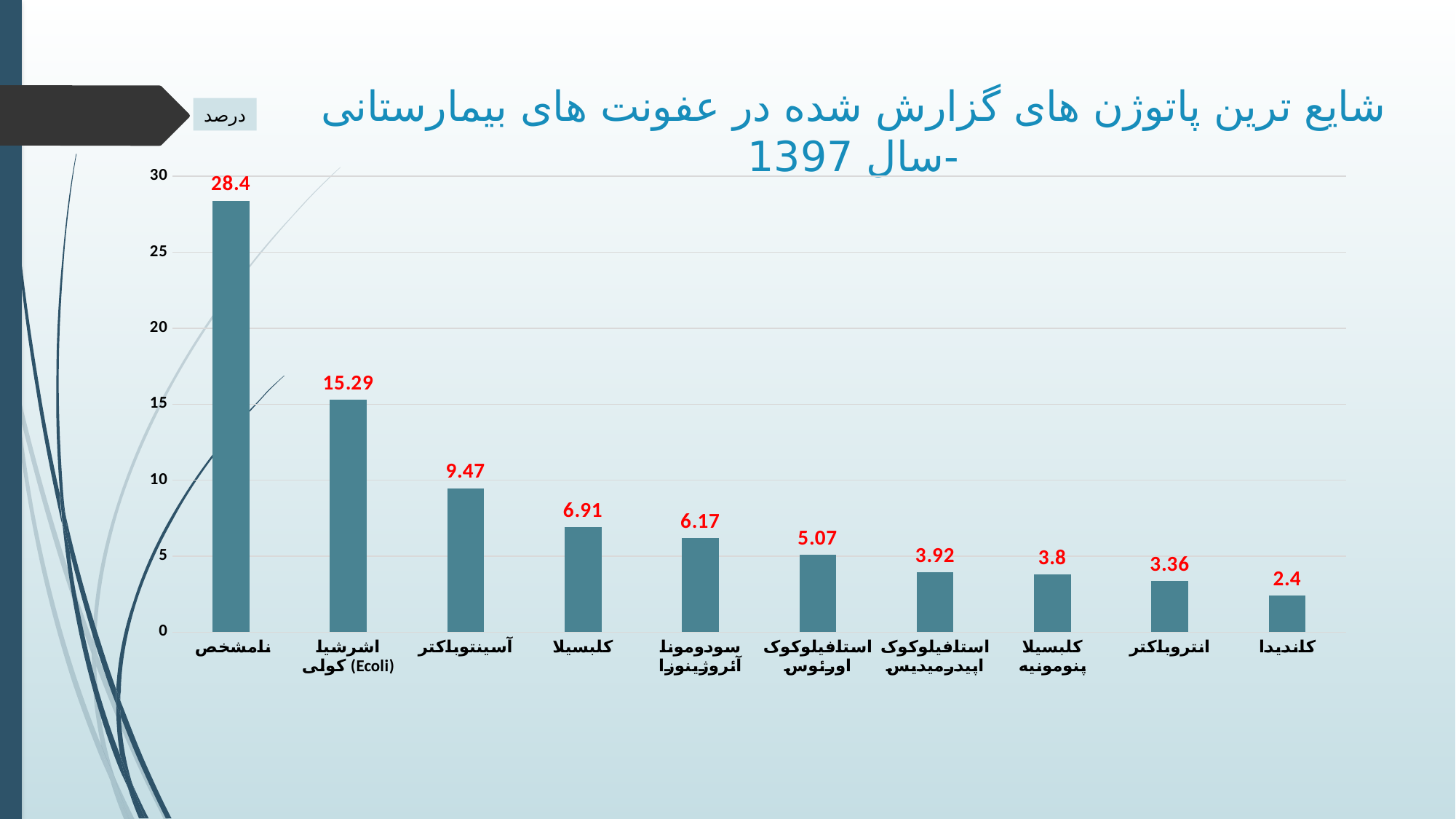

# شایع ترین پاتوژن های گزارش شده در عفونت های بیمارستانی -سال 1397
درصد

### Chart

| Category | درصد (%) |
|---|---|
|  نامشخص | 28.4 |
| اشرشیا کولی (Ecoli) | 15.29 |
| آسینتوباکتر | 9.47 |
| کلبسیلا | 6.91 |
| سودومونا آئروژینوزا | 6.17 |
| استافیلوکوک اورئوس | 5.07 |
| استافیلوکوک اپیدرمیدیس | 3.92 |
| کلبسیلا پنومونیه | 3.8 |
| انتروباکتر | 3.36 |
| کاندیدا | 2.4 |